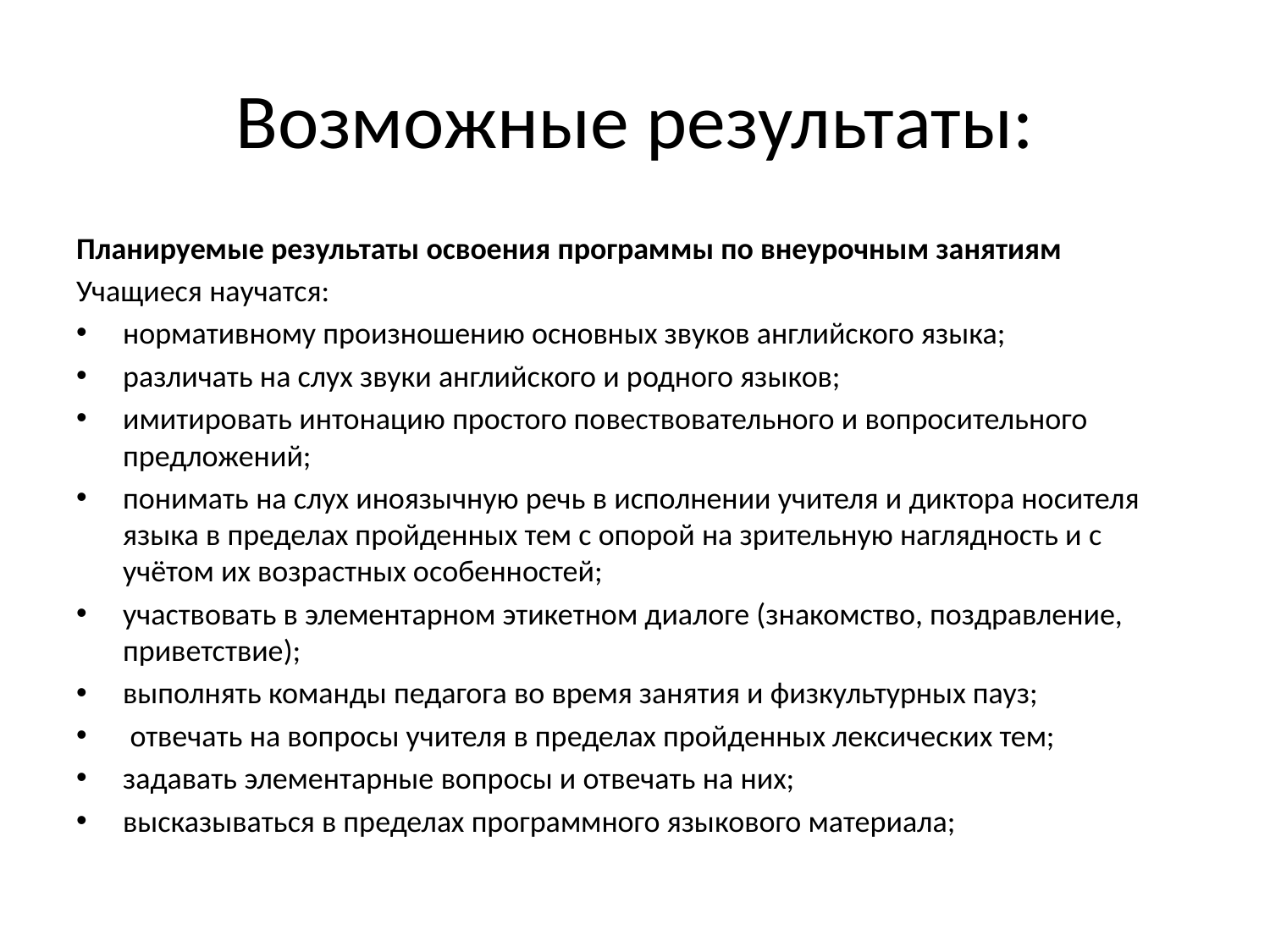

# Возможные результаты:
Планируемые результаты освоения программы по внеурочным занятиям
Учащиеся научатся:
нормативному произношению основных звуков английского языка;
различать на слух звуки английского и родного языков;
имитировать интонацию простого повествовательного и вопросительного предложений;
понимать на слух иноязычную речь в исполнении учителя и диктора носителя языка в пределах пройденных тем с опорой на зрительную наглядность и с учётом их возрастных особенностей;
участвовать в элементарном этикетном диалоге (знакомство, поздравление, приветствие);
выполнять команды педагога во время занятия и физкультурных пауз;
 отвечать на вопросы учителя в пределах пройденных лексических тем;
задавать элементарные вопросы и отвечать на них;
высказываться в пределах программного языкового материала;